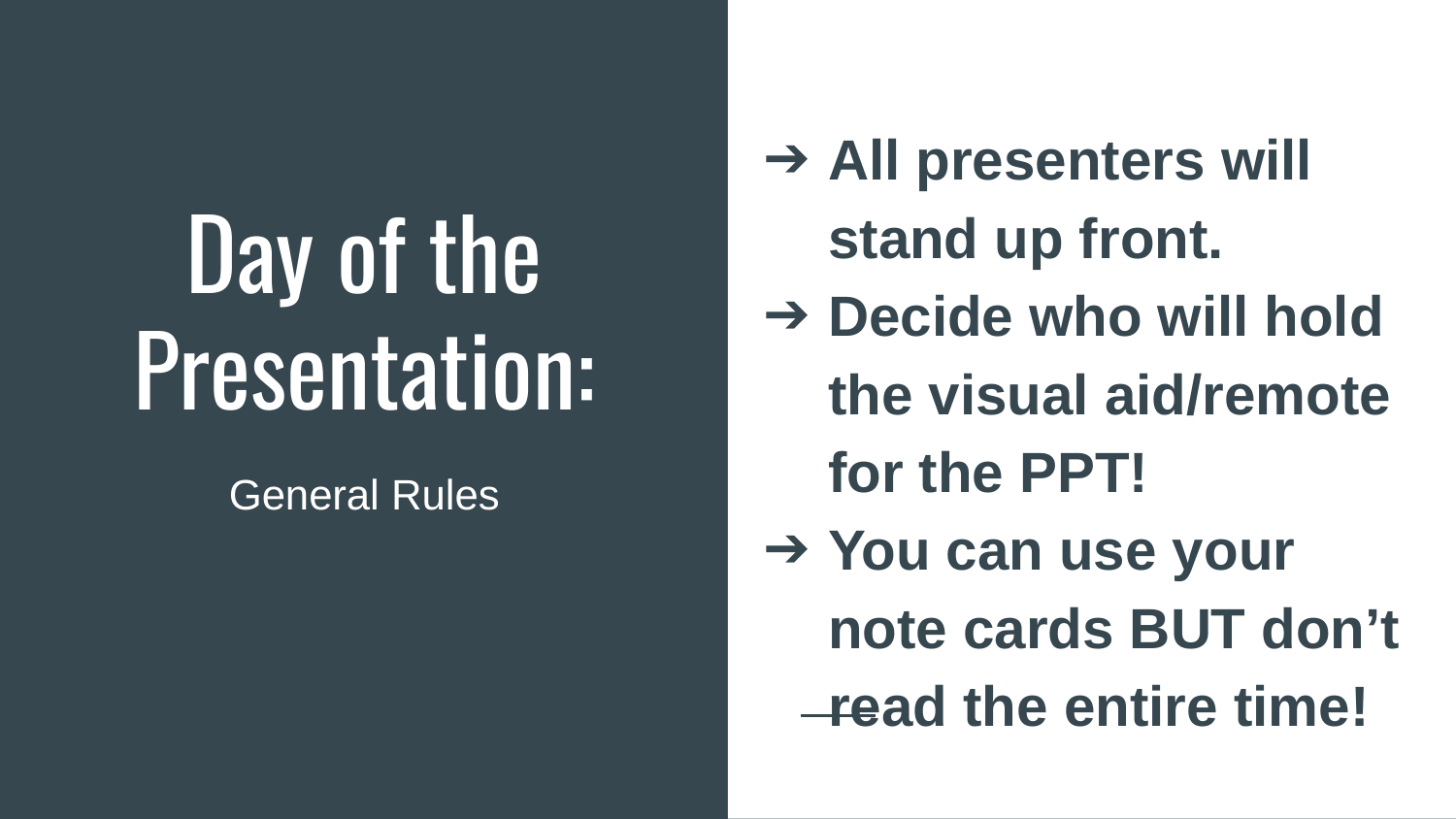

All presenters will stand up front.
Decide who will hold the visual aid/remote for the PPT!
You can use your note cards BUT don’t read the entire time!

# Day of the Presentation:
General Rules